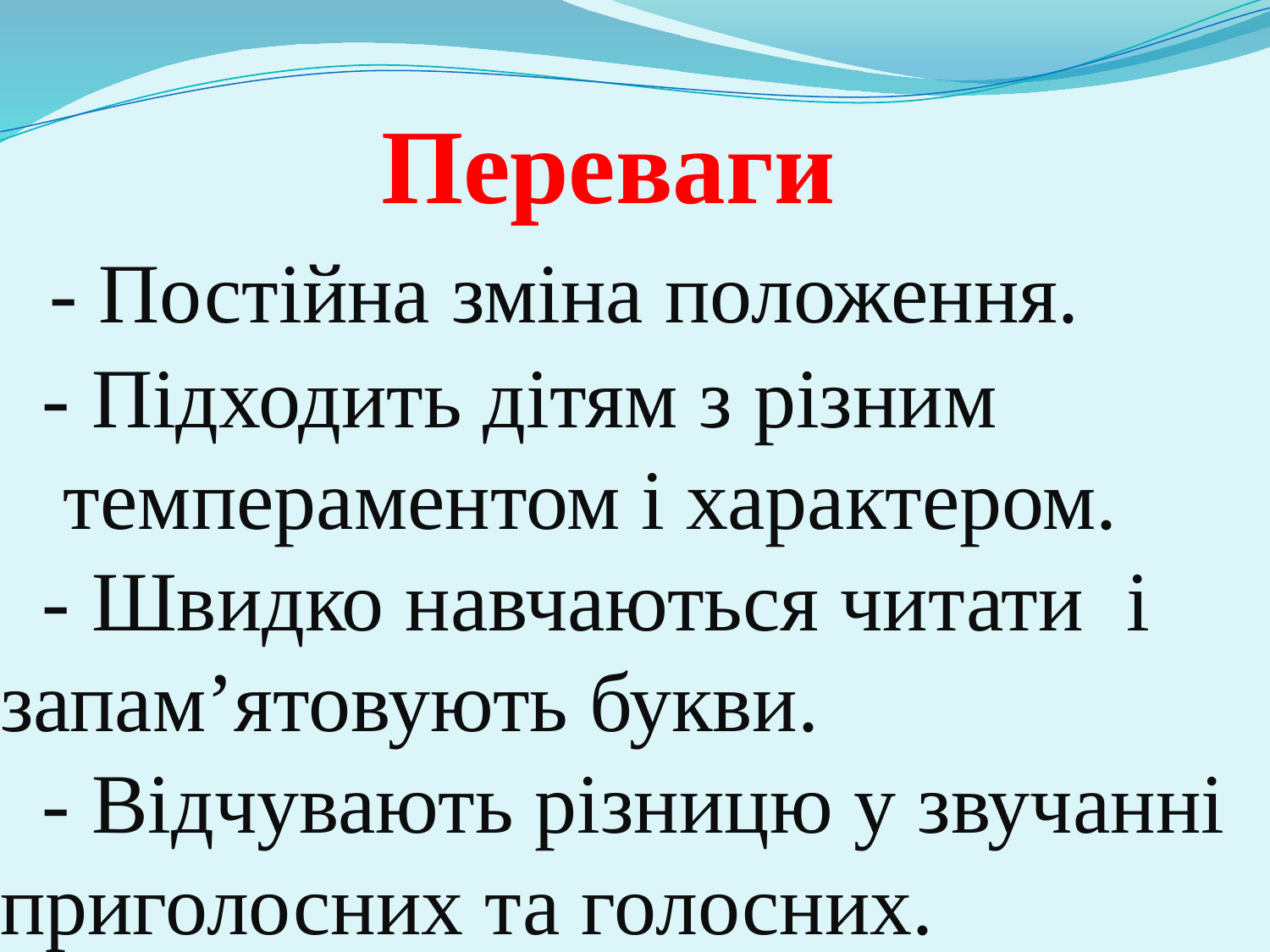

# Переваги - Постійна зміна положення. - Підходить дітям з різним                темпераментом і характером. - Швидко навчаються читати  і запам’ятовують букви. - Відчувають різницю у звучанні приголосних та голосних.